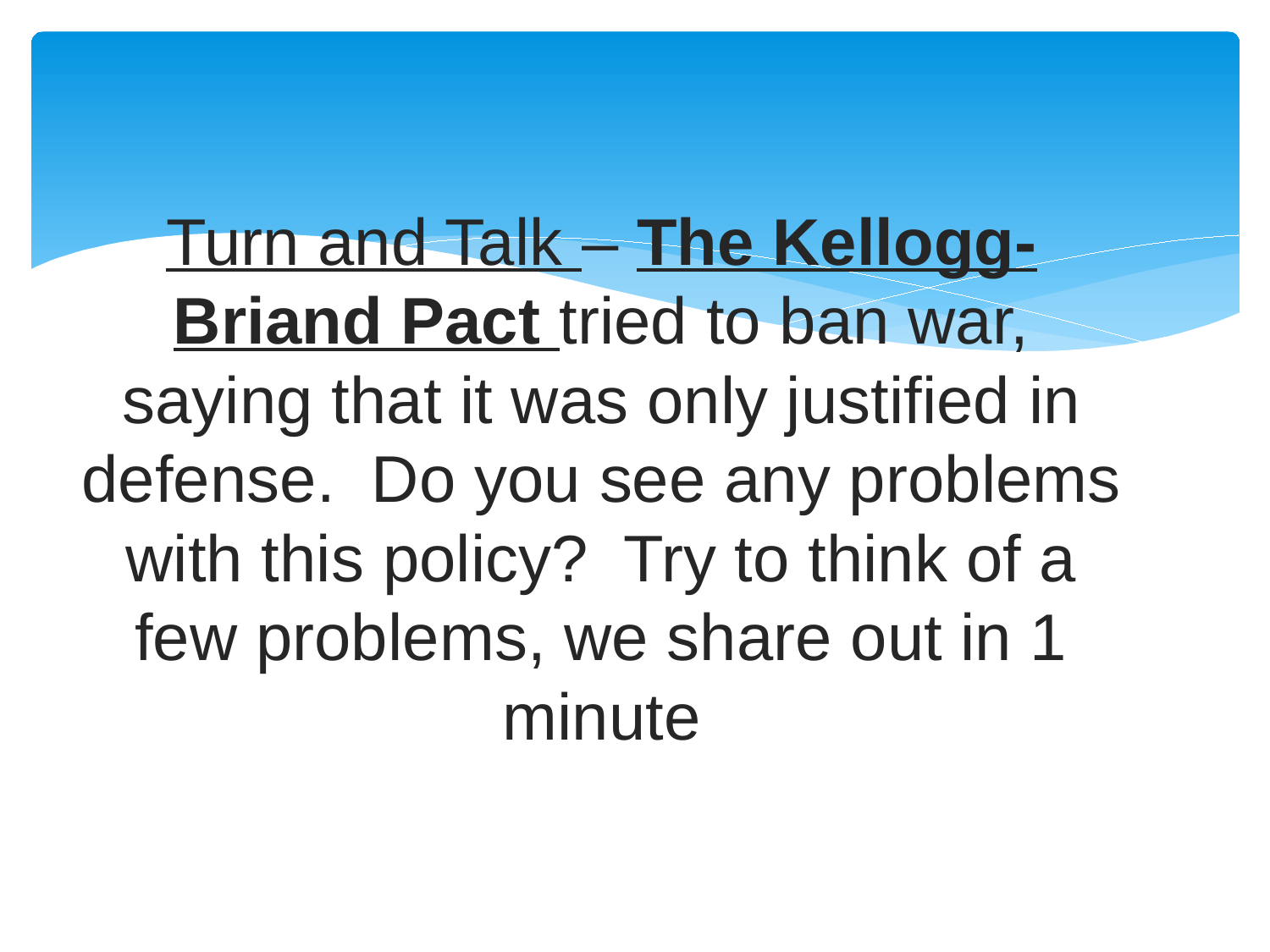

# Turn and Talk – The Kellogg-Briand Pact tried to ban war, saying that it was only justified in defense.  Do you see any problems with this policy?  Try to think of a few problems, we share out in 1 minute